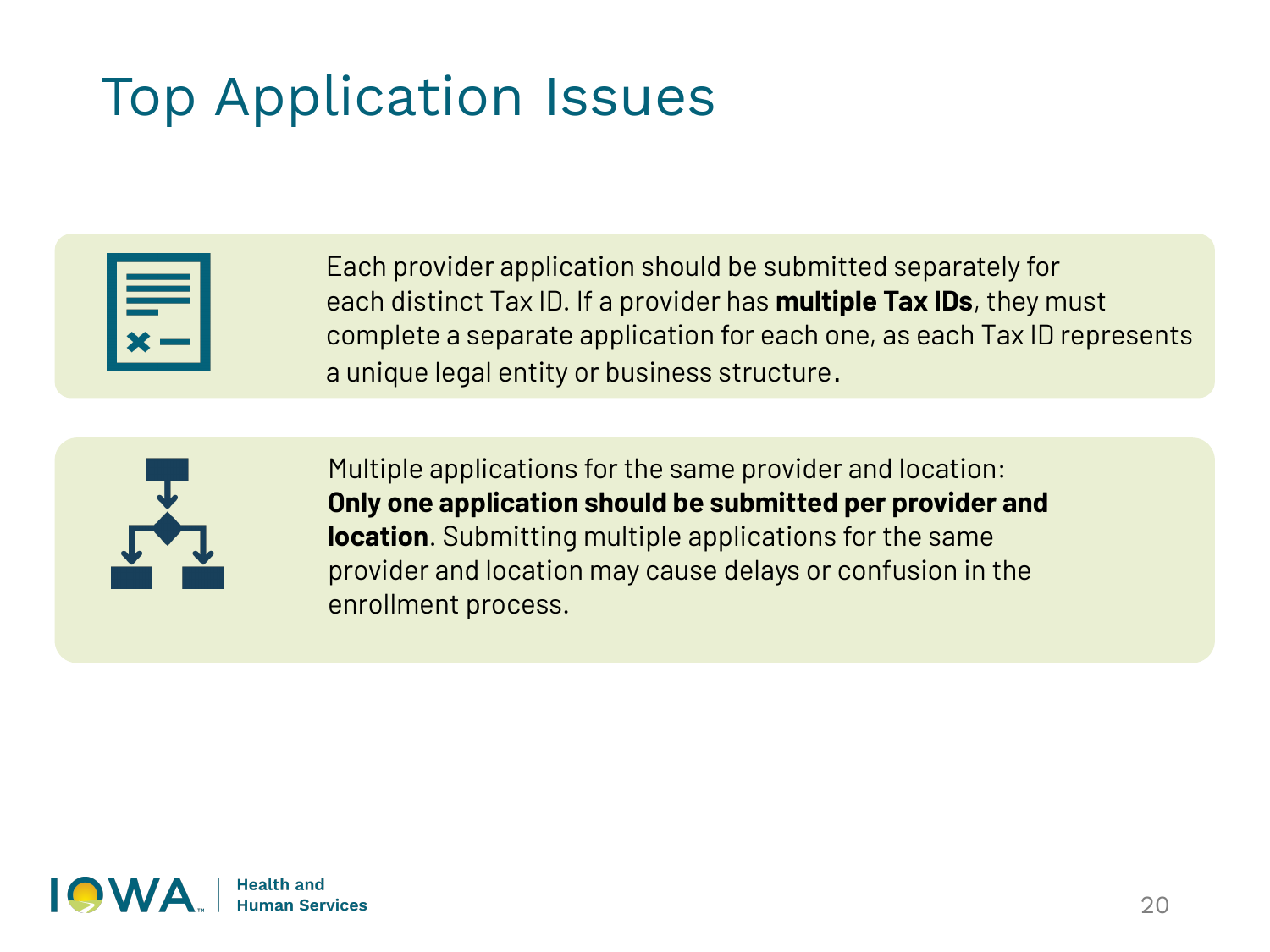

Top Application Issues

		Each provider application should be submitted separately for 			each distinct Tax ID. If a provider has multiple Tax IDs, they must 		complete a separate application for each one, as each Tax ID represents 		a unique legal entity or business structure.

		Multiple applications for the same provider and location:
		Only one application should be submitted per provider and 			location. Submitting multiple applications for the same			provider and location may cause delays or confusion in the			enrollment process.

20